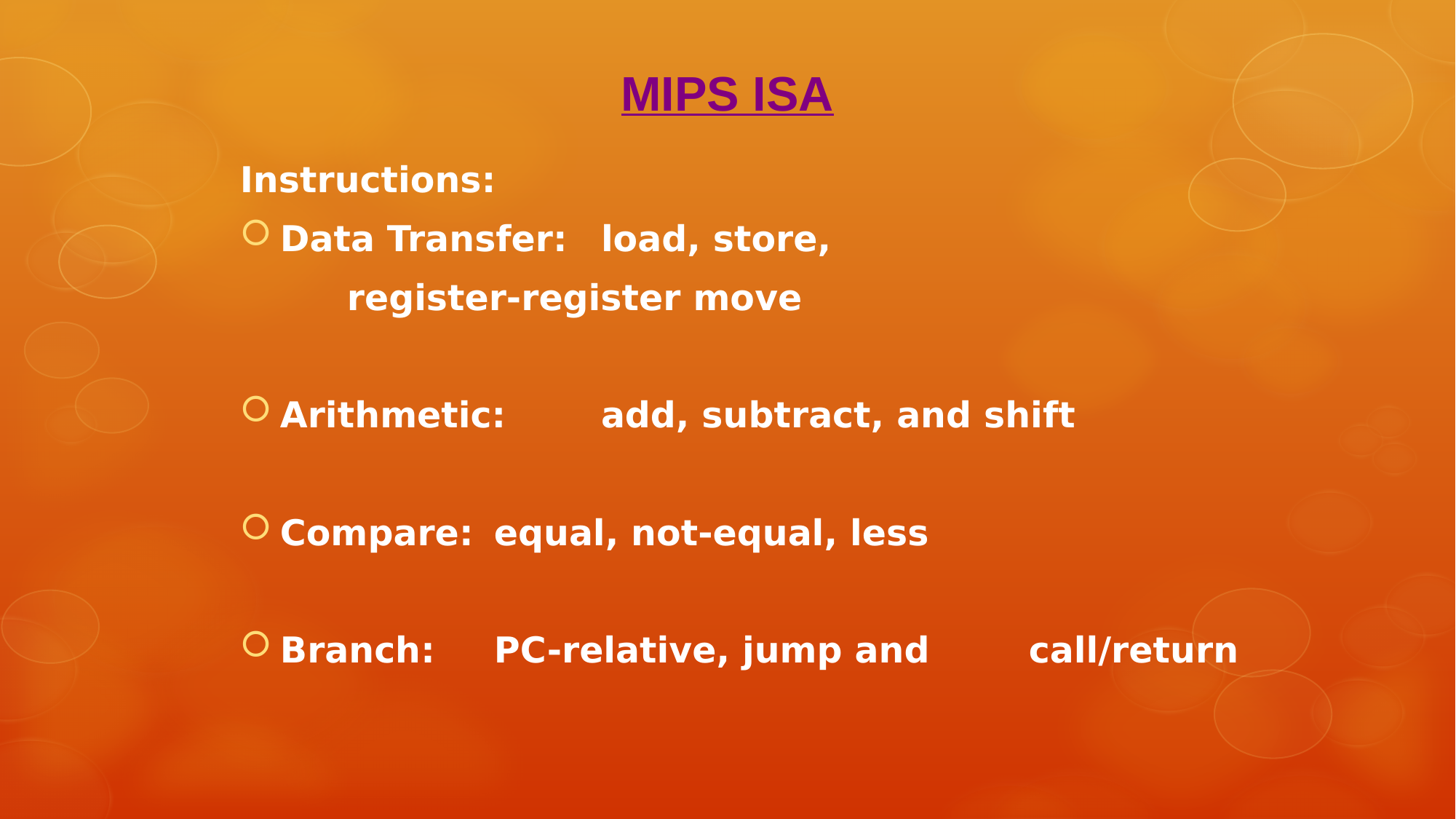

MIPS ISA
Instructions:
	Data Transfer: 	load, store,
							register-register move

	Arithmetic: 		add, subtract, and shift

	Compare: 			equal, not-equal, less

	Branch: 			PC-relative, jump and 										call/return